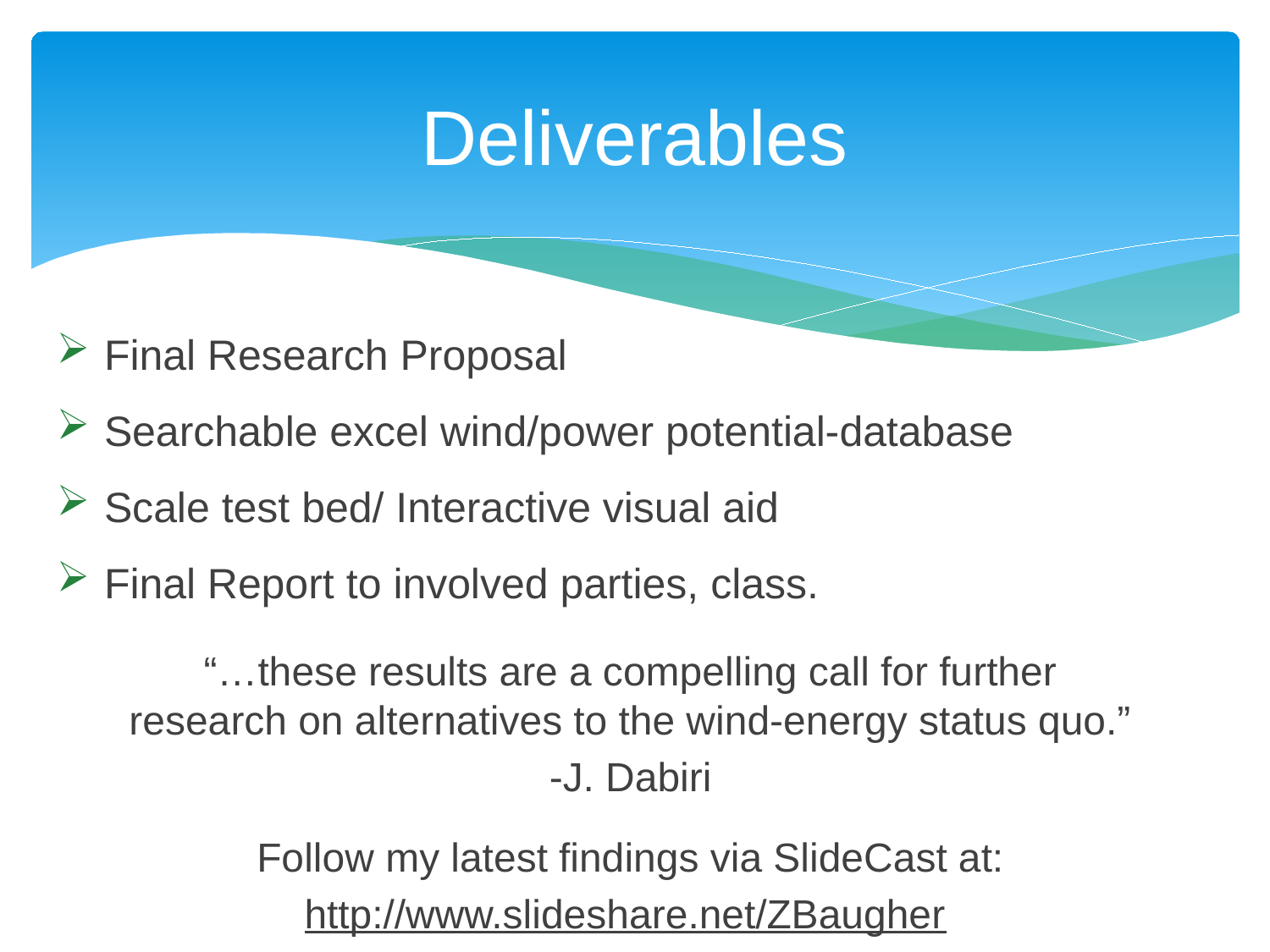

# Deliverables
Final Research Proposal
Searchable excel wind/power potential-database
Scale test bed/ Interactive visual aid
Final Report to involved parties, class.
“…these results are a compelling call for further research on alternatives to the wind-energy status quo.”
-J. Dabiri

Follow my latest findings via SlideCast at:
http://www.slideshare.net/ZBaugher